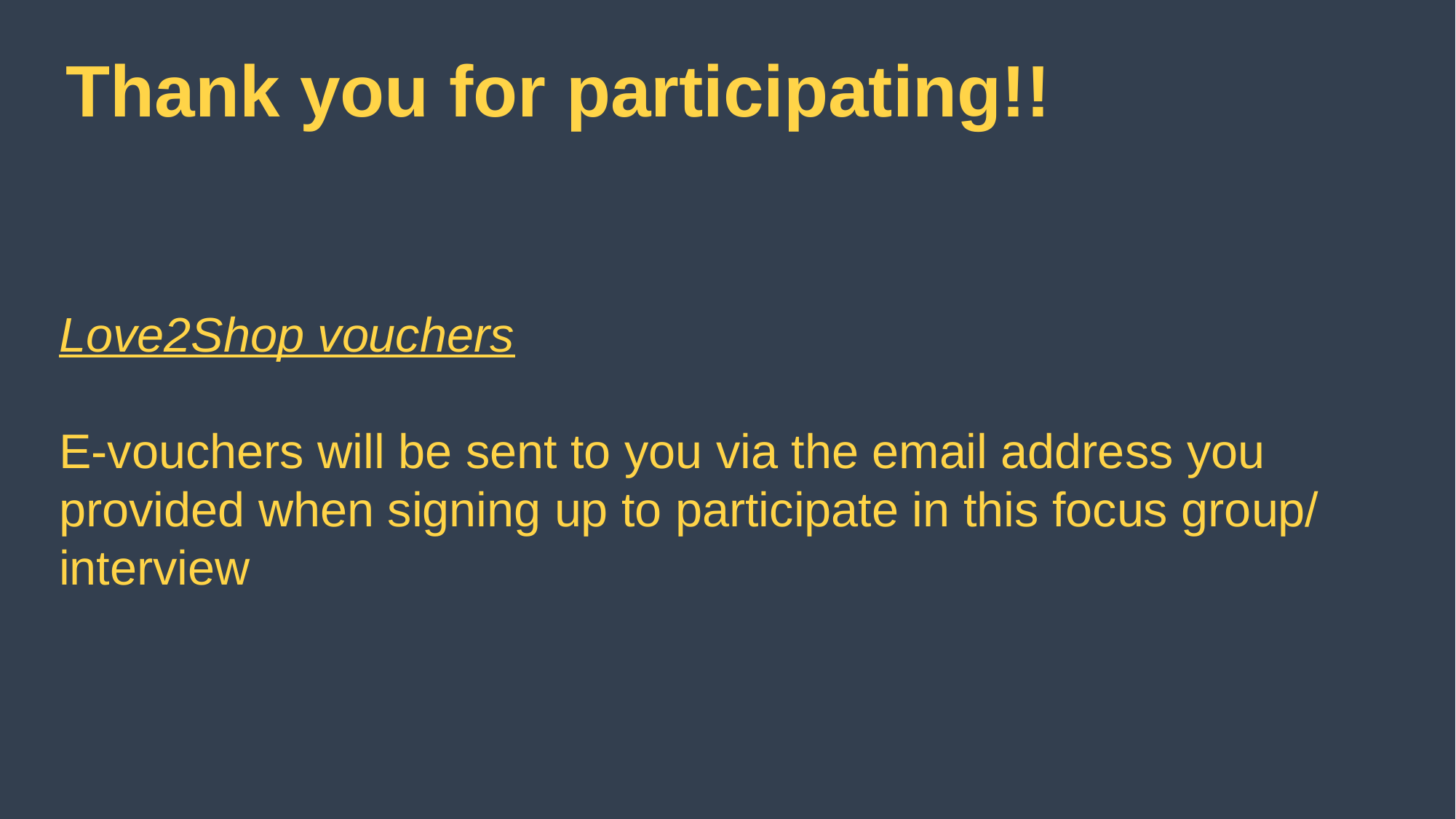

Thank you for participating!!

Love2Shop vouchers

E-vouchers will be sent to you via the email address you provided when signing up to participate in this focus group/ interview